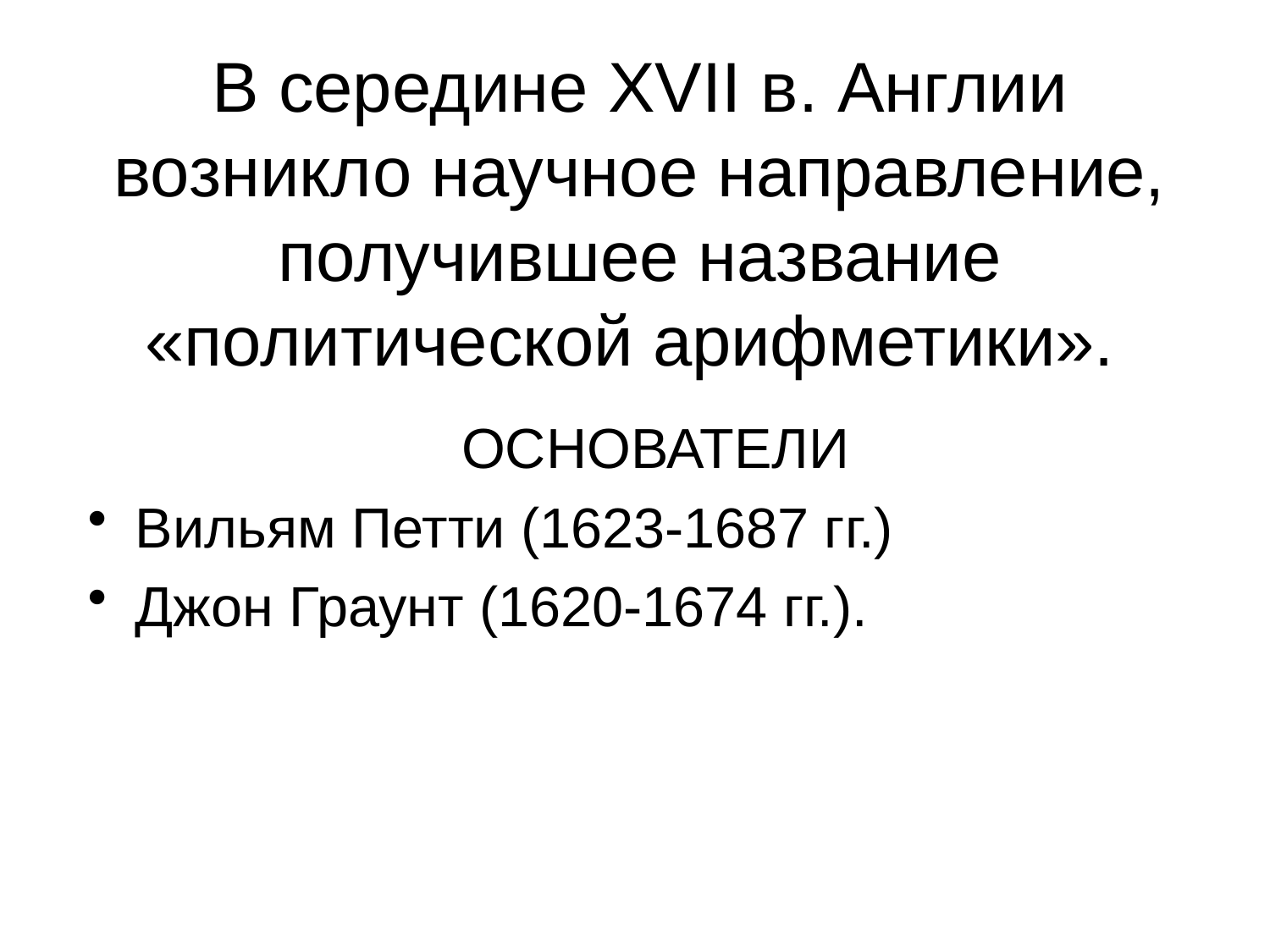

# В середине XVII в. Англии возникло научное направление, получившее название «политической арифметики».
ОСНОВАТЕЛИ
Вильям Петти (1623-1687 гг.)
Джон Граунт (1620-1674 гг.).